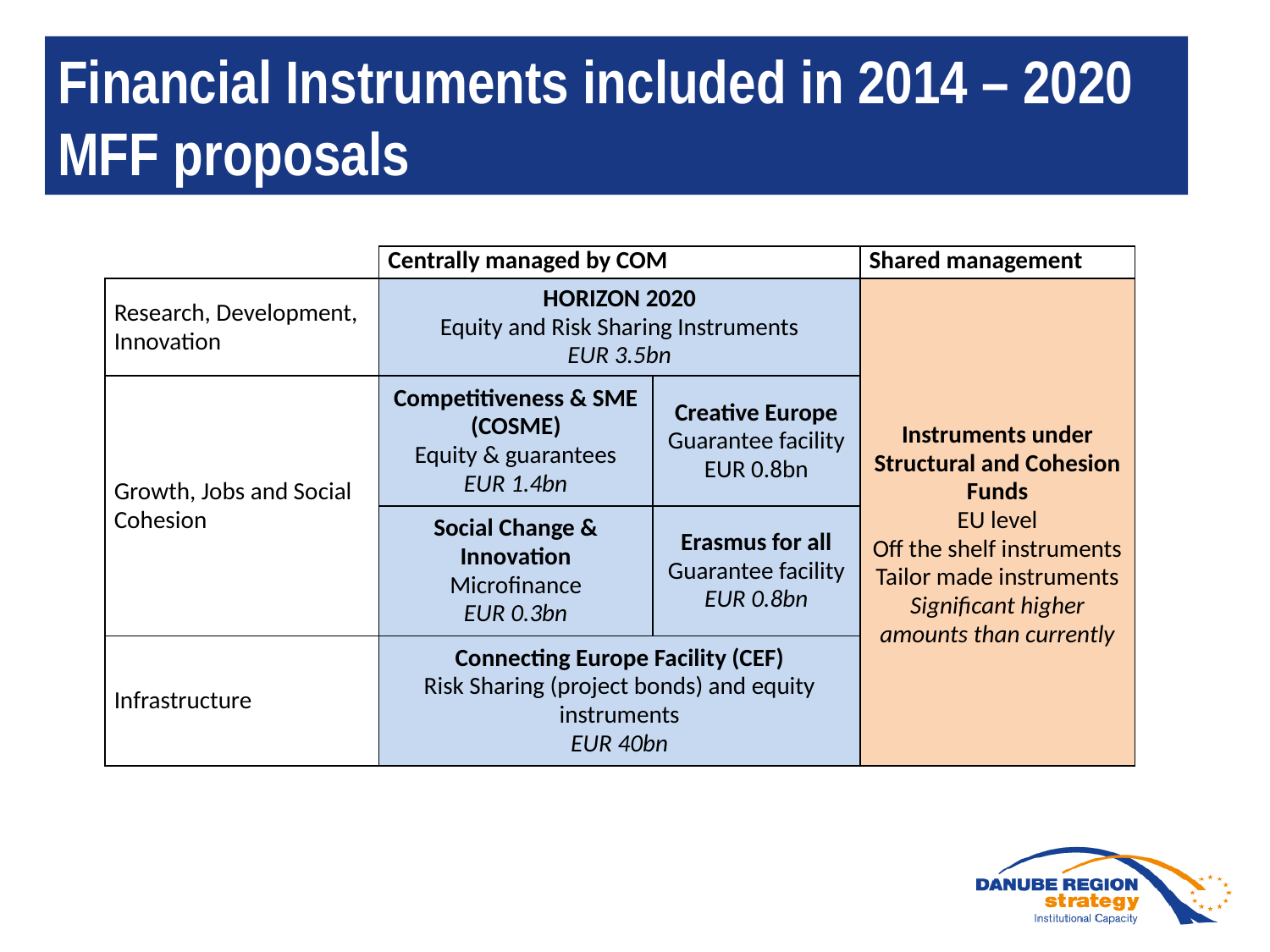

# Financial Instruments included in 2014 – 2020 MFF proposals
|  | Centrally managed by COM |  | Shared management |
| --- | --- | --- | --- |
| Research, Development, Innovation | HORIZON 2020 Equity and Risk Sharing Instruments EUR 3.5bn |  | Instruments under Structural and Cohesion Funds EU level Off the shelf instruments Tailor made instruments Significant higher amounts than currently |
| Growth, Jobs and Social Cohesion | Competitiveness & SME (COSME) Equity & guarantees EUR 1.4bn | Creative Europe Guarantee facility EUR 0.8bn |  |
|  | Social Change & Innovation Microfinance EUR 0.3bn | Erasmus for all Guarantee facility EUR 0.8bn |  |
| Infrastructure | Connecting Europe Facility (CEF) Risk Sharing (project bonds) and equity instruments EUR 40bn |  |  |